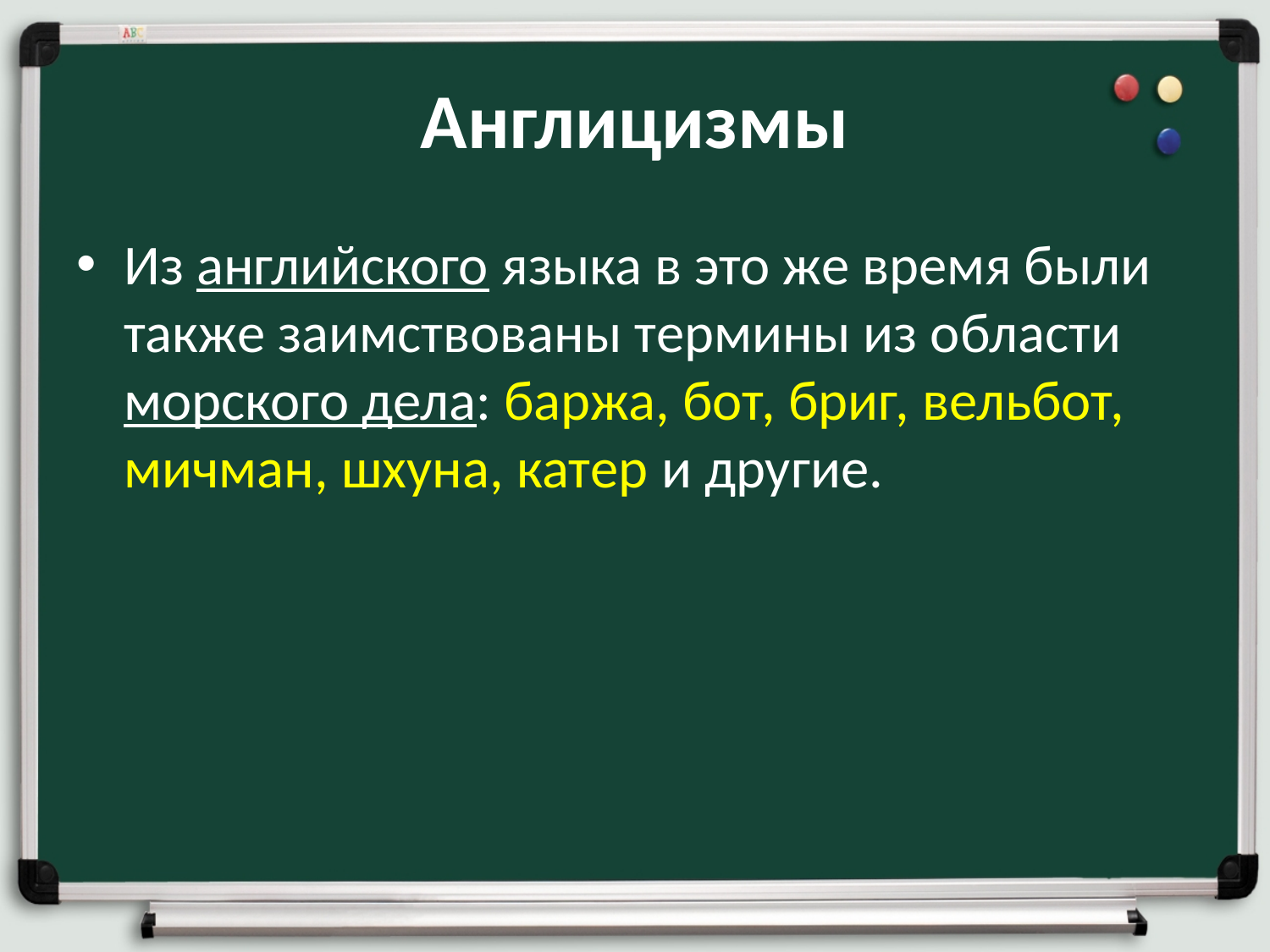

# Англицизмы
Из английского языка в это же время были также заимствованы термины из области морского дела: баржа, бот, бриг, вельбот, мичман, шхуна, катер и другие.